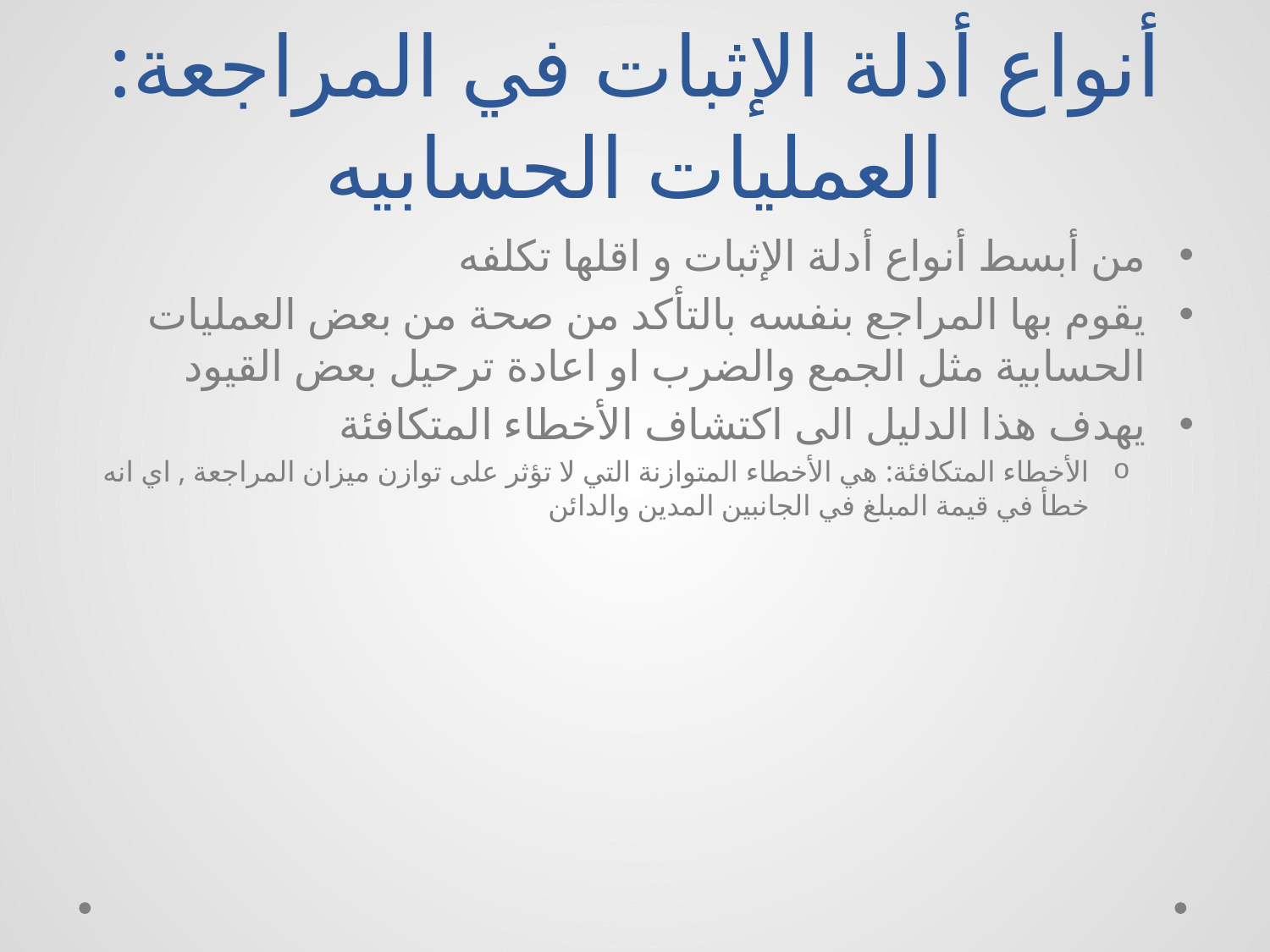

# أنواع أدلة الإثبات في المراجعة: العمليات الحسابيه
من أبسط أنواع أدلة الإثبات و اقلها تكلفه
يقوم بها المراجع بنفسه بالتأكد من صحة من بعض العمليات الحسابية مثل الجمع والضرب او اعادة ترحيل بعض القيود
يهدف هذا الدليل الى اكتشاف الأخطاء المتكافئة
الأخطاء المتكافئة: هي الأخطاء المتوازنة التي لا تؤثر على توازن ميزان المراجعة , اي انه خطأ في قيمة المبلغ في الجانبين المدين والدائن